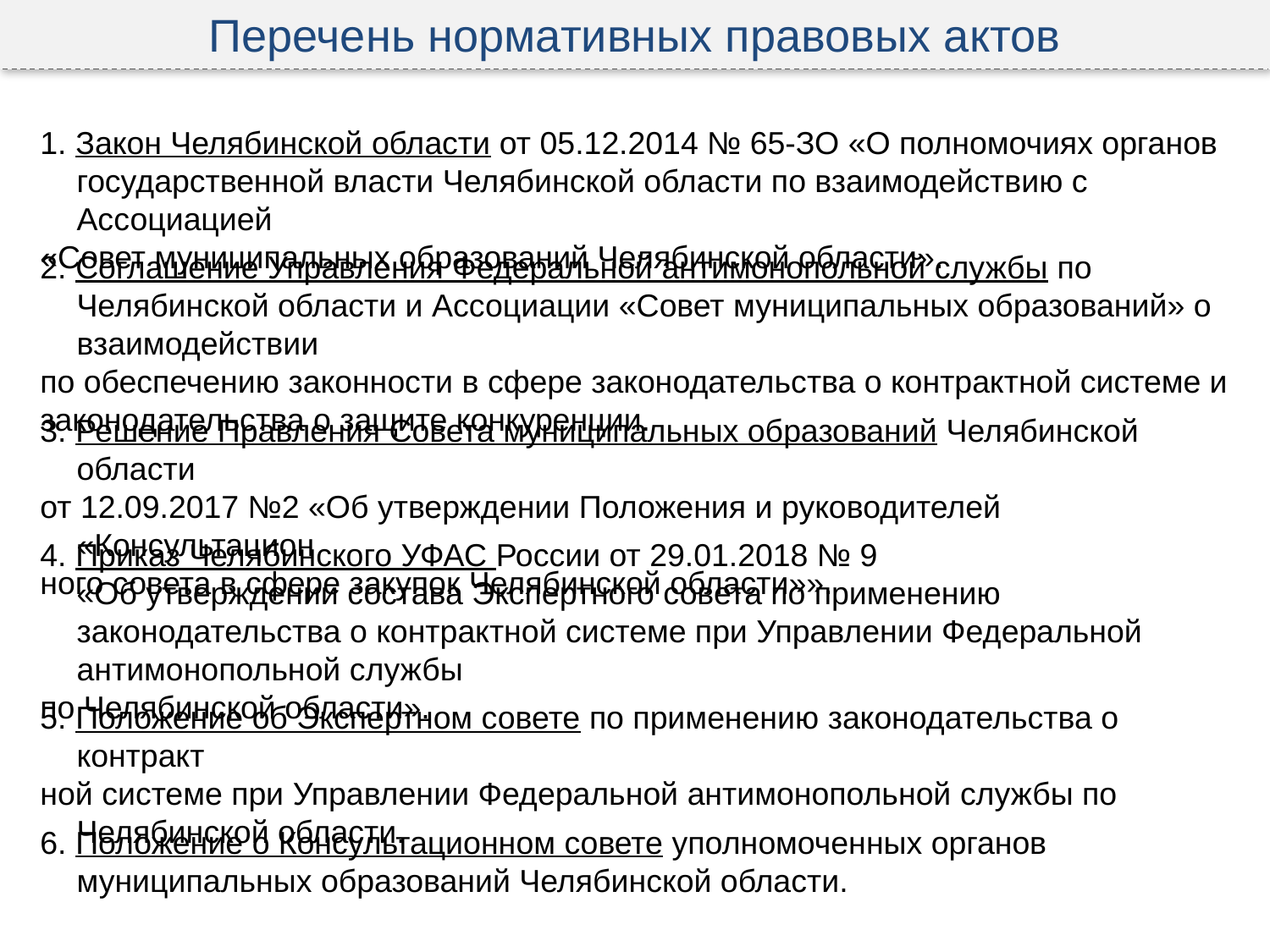

Перечень нормативных правовых актов
1. Закон Челябинской области от 05.12.2014 № 65-ЗО «О полномочиях органов государственной власти Челябинской области по взаимодействию с Ассоциацией
«Совет муниципальных образований Челябинской области».
2. Соглашение Управления Федеральной антимонопольной службы по Челябинской области и Ассоциации «Совет муниципальных образований» о взаимодействии
по обеспечению законности в сфере законодательства о контрактной системе и
законодательства о защите конкуренции.
3. Решение Правления Совета муниципальных образований Челябинской области
от 12.09.2017 №2 «Об утверждении Положения и руководителей «Консультацион
ного совета в сфере закупок Челябинской области»».
4. Приказ Челябинского УФАС России от 29.01.2018 № 9
«Об утверждении состава Экспертного совета по применению законодательства о контрактной системе при Управлении Федеральной антимонопольной службы
по Челябинской области».
5. Положение об Экспертном совете по применению законодательства о контракт
ной системе при Управлении Федеральной антимонопольной службы по Челябинской области.
6. Положение о Консультационном совете уполномоченных органов муниципальных образований Челябинской области.